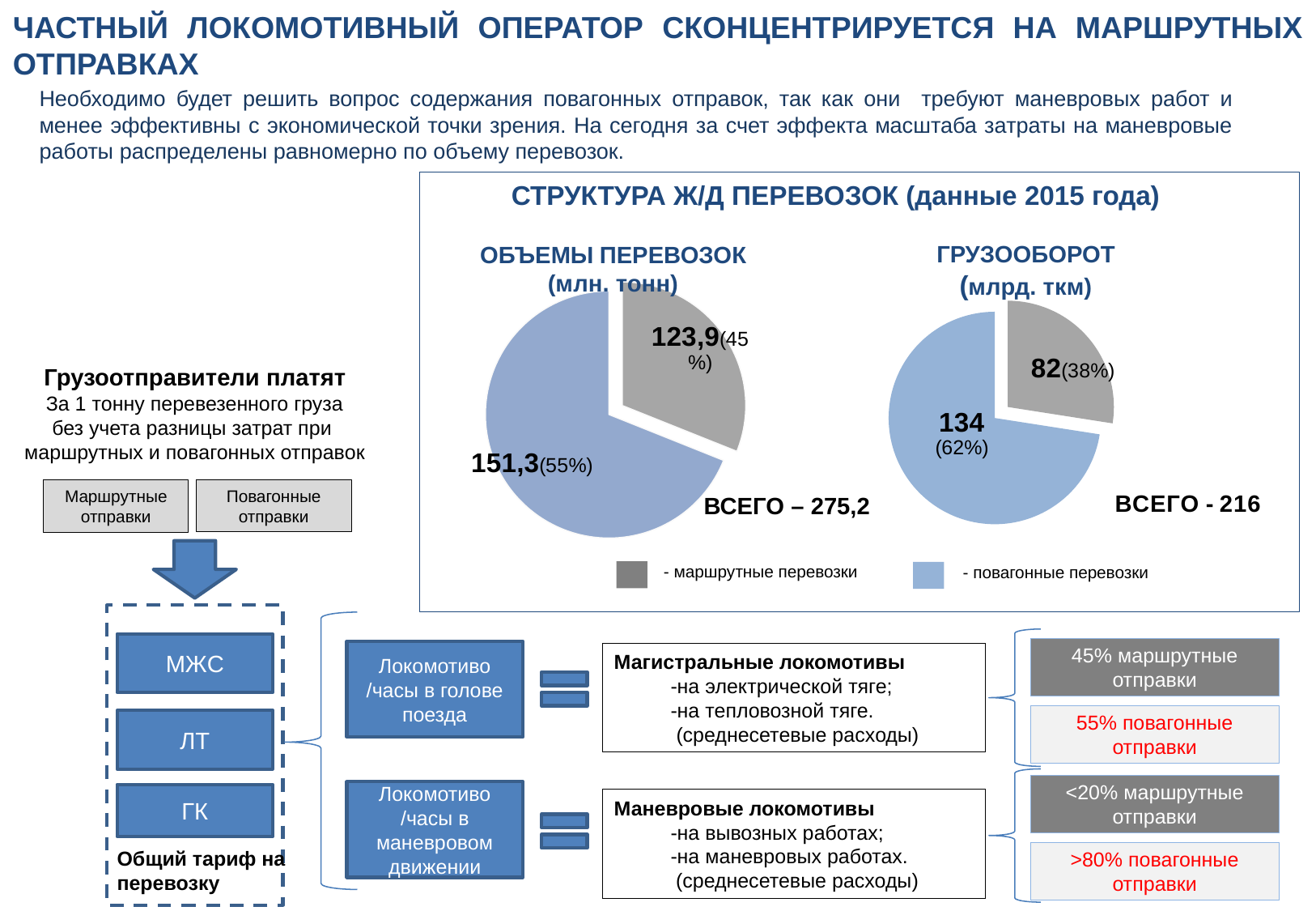

ЧАСТНЫЙ ЛОКОМОТИВНЫЙ ОПЕРАТОР СКОНЦЕНТРИРУЕТСЯ НА МАРШРУТНЫХ ОТПРАВКАХ
Необходимо будет решить вопрос содержания повагонных отправок, так как они  требуют маневровых работ и менее эффективны с экономической точки зрения. На сегодня за счет эффекта масштаба затраты на маневровые работы распределены равномерно по объему перевозок.

СТРУКТУРА Ж/Д ПЕРЕВОЗОК (данные 2015 года)
ГРУЗООБОРОТ
(млрд. ткм)
ОБЪЕМЫ ПЕРЕВОЗОК
(млн. тонн)

### Chart

| Category |  |
|---|---|

### Chart

| Category |  |
|---|---|
Грузоотправители платят
За 1 тонну перевезенного груза
без учета разницы затрат при
маршрутных и повагонных отправок
Повагонные отправки
Маршрутные отправки
ВСЕГО – 275,2

 - маршрутные перевозки
- повагонные перевозки

МЖС
45% маршрутные отправки
Локомотиво
/часы в голове поезда
Магистральные локомотивы
          -на электрической тяге;
          -на тепловозной тяге.
           (среднесетевые расходы)

55% повагонные
отправки
ЛТ

<20% маршрутные отправки
Локомотиво
/часы в маневровом движении
ГК
Маневровые локомотивы
          -на вывозных работах;
          -на маневровых работах.
           (среднесетевые расходы)

Общий тариф на перевозку
>80% повагонные
отправки